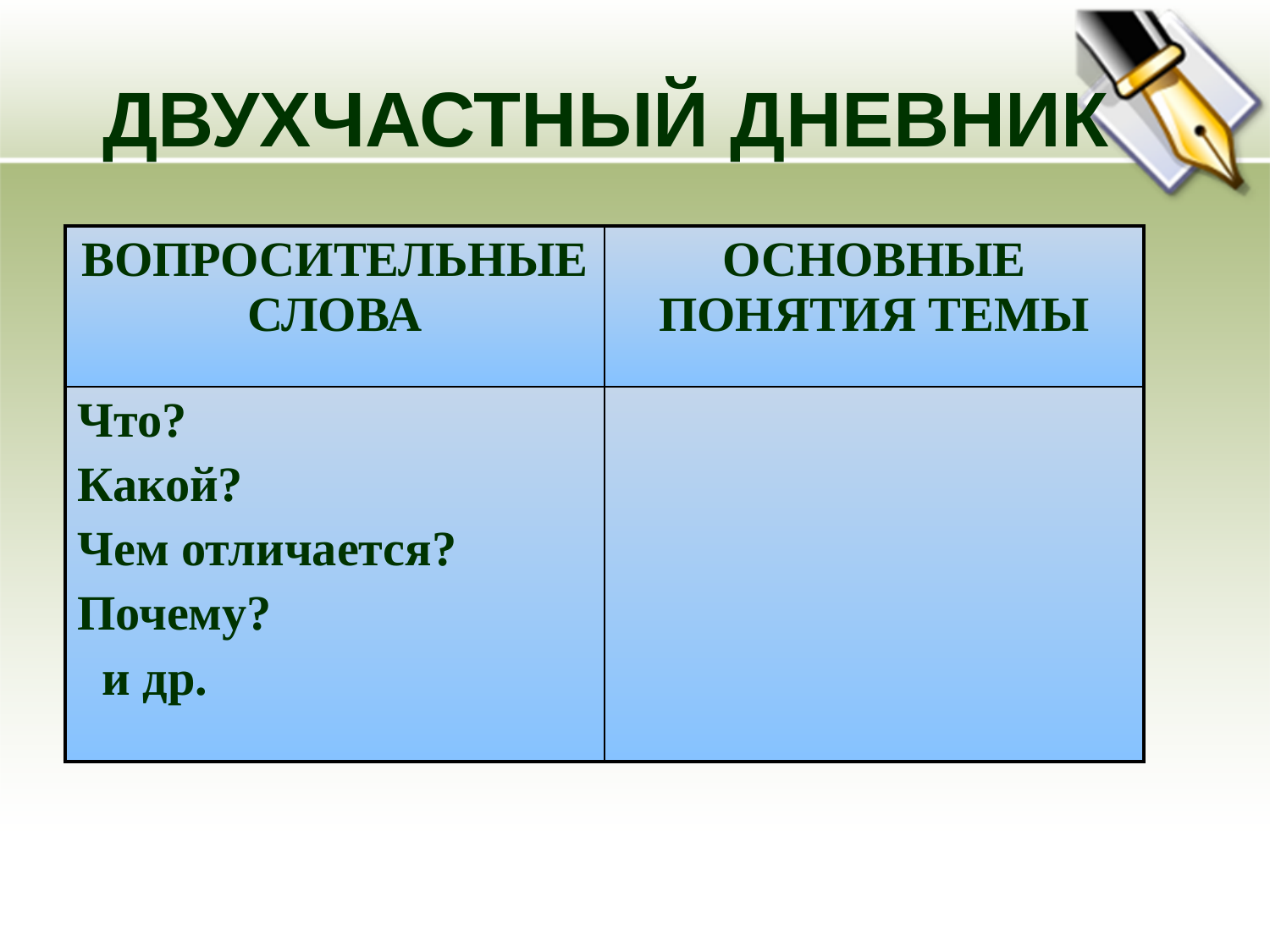

# ДВУХЧАСТНЫЙ ДНЕВНИК
| ВОПРОСИТЕЛЬНЫЕ СЛОВА | ОСНОВНЫЕ ПОНЯТИЯ ТЕМЫ |
| --- | --- |
| Что? Какой? Чем отличается? Почему? и др. |  |